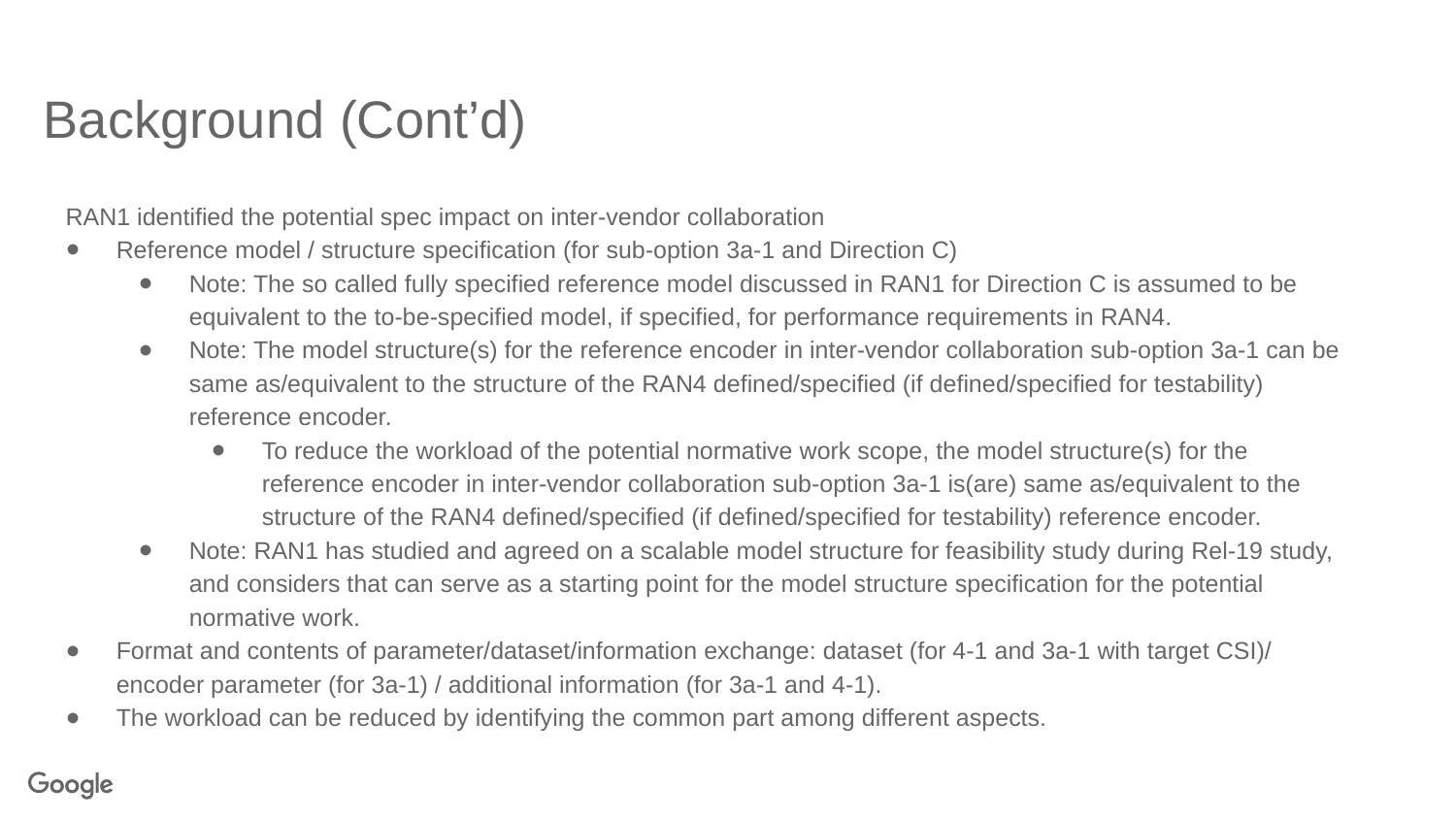

# Background (Cont’d)
RAN1 identified the potential spec impact on inter-vendor collaboration
Reference model / structure specification (for sub-option 3a-1 and Direction C)
Note: The so called fully specified reference model discussed in RAN1 for Direction C is assumed to be equivalent to the to-be-specified model, if specified, for performance requirements in RAN4.
Note: The model structure(s) for the reference encoder in inter-vendor collaboration sub-option 3a-1 can be same as/equivalent to the structure of the RAN4 defined/specified (if defined/specified for testability) reference encoder.
To reduce the workload of the potential normative work scope, the model structure(s) for the reference encoder in inter-vendor collaboration sub-option 3a-1 is(are) same as/equivalent to the structure of the RAN4 defined/specified (if defined/specified for testability) reference encoder.
Note: RAN1 has studied and agreed on a scalable model structure for feasibility study during Rel-19 study, and considers that can serve as a starting point for the model structure specification for the potential normative work.
Format and contents of parameter/dataset/information exchange: dataset (for 4-1 and 3a-1 with target CSI)/ encoder parameter (for 3a-1) / additional information (for 3a-1 and 4-1).
The workload can be reduced by identifying the common part among different aspects.